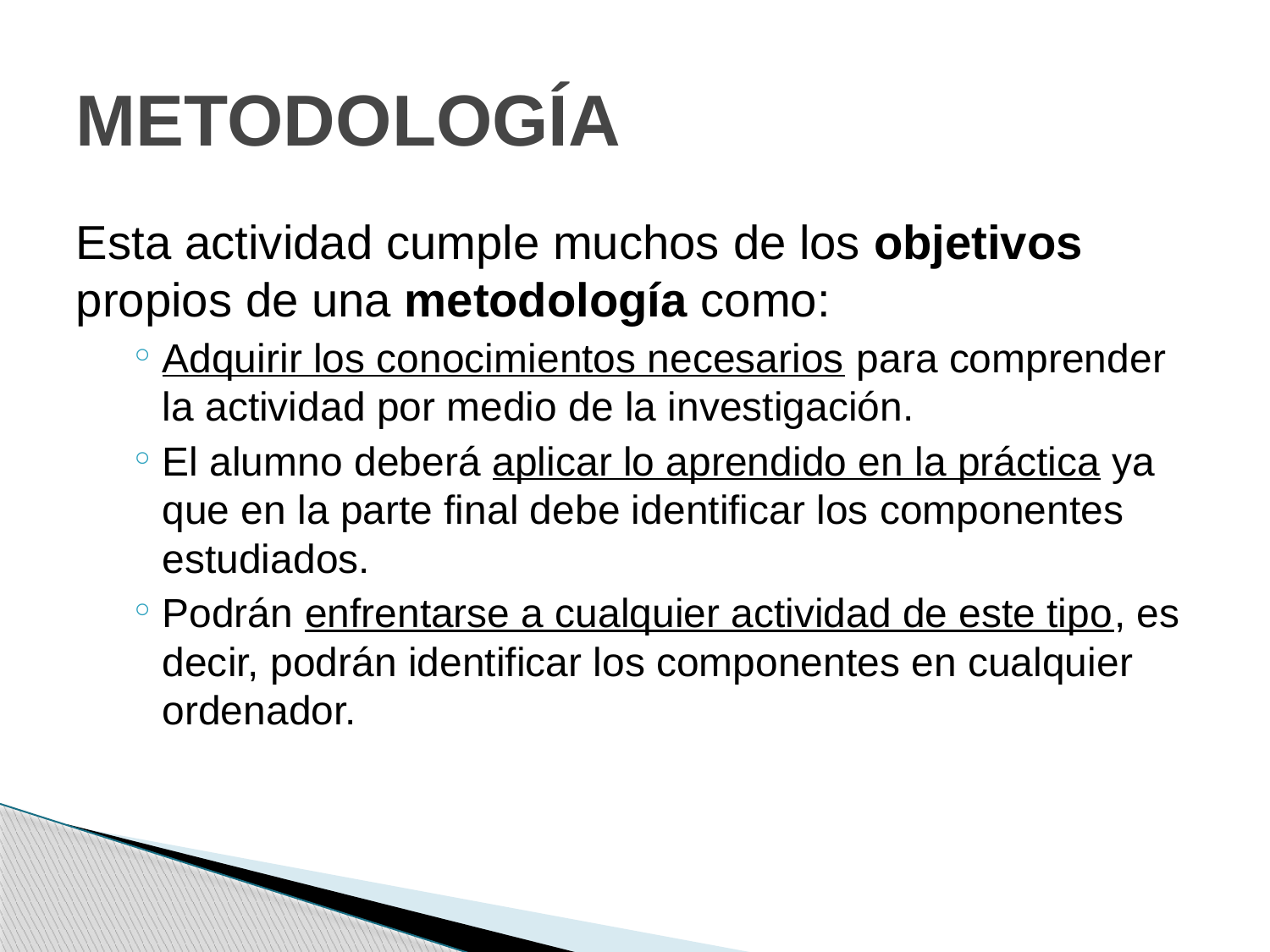

# METODOLOGÍA
Esta actividad cumple muchos de los objetivos propios de una metodología como:
Adquirir los conocimientos necesarios para comprender la actividad por medio de la investigación.
El alumno deberá aplicar lo aprendido en la práctica ya que en la parte final debe identificar los componentes estudiados.
Podrán enfrentarse a cualquier actividad de este tipo, es decir, podrán identificar los componentes en cualquier ordenador.